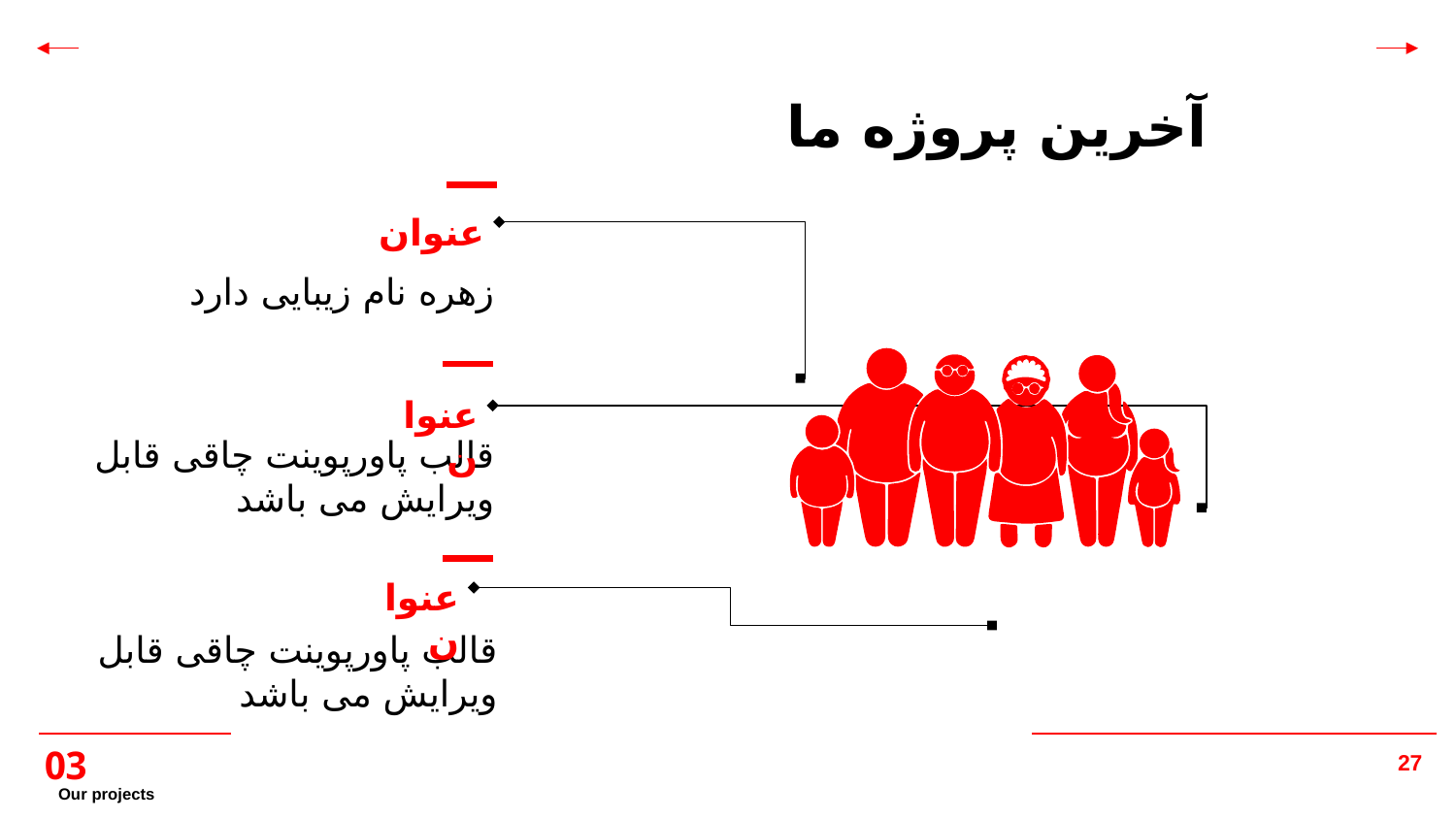

آخرین پروژه ما
عنوان
زهره نام زیبایی دارد

عنوان

قالب پاورپوینت چاقی قابل ویرایش می باشد

عنوان

قالب پاورپوینت چاقی قابل ویرایش می باشد
03
# Our projects